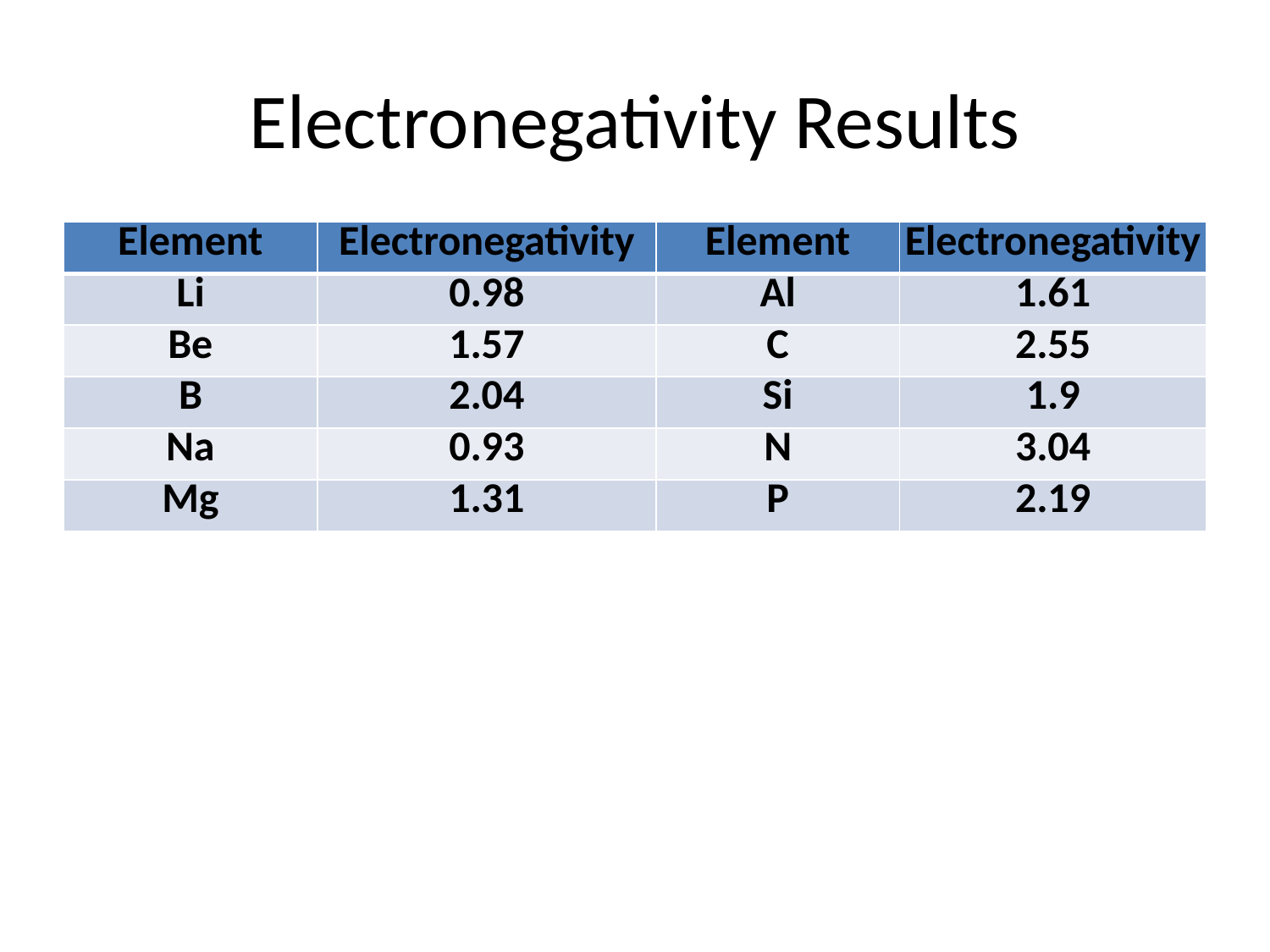

# Electronegativity Results
| Element | Electronegativity | Element | Electronegativity |
| --- | --- | --- | --- |
| Li | 0.98 | Al | 1.61 |
| Be | 1.57 | C | 2.55 |
| B | 2.04 | Si | 1.9 |
| Na | 0.93 | N | 3.04 |
| Mg | 1.31 | P | 2.19 |